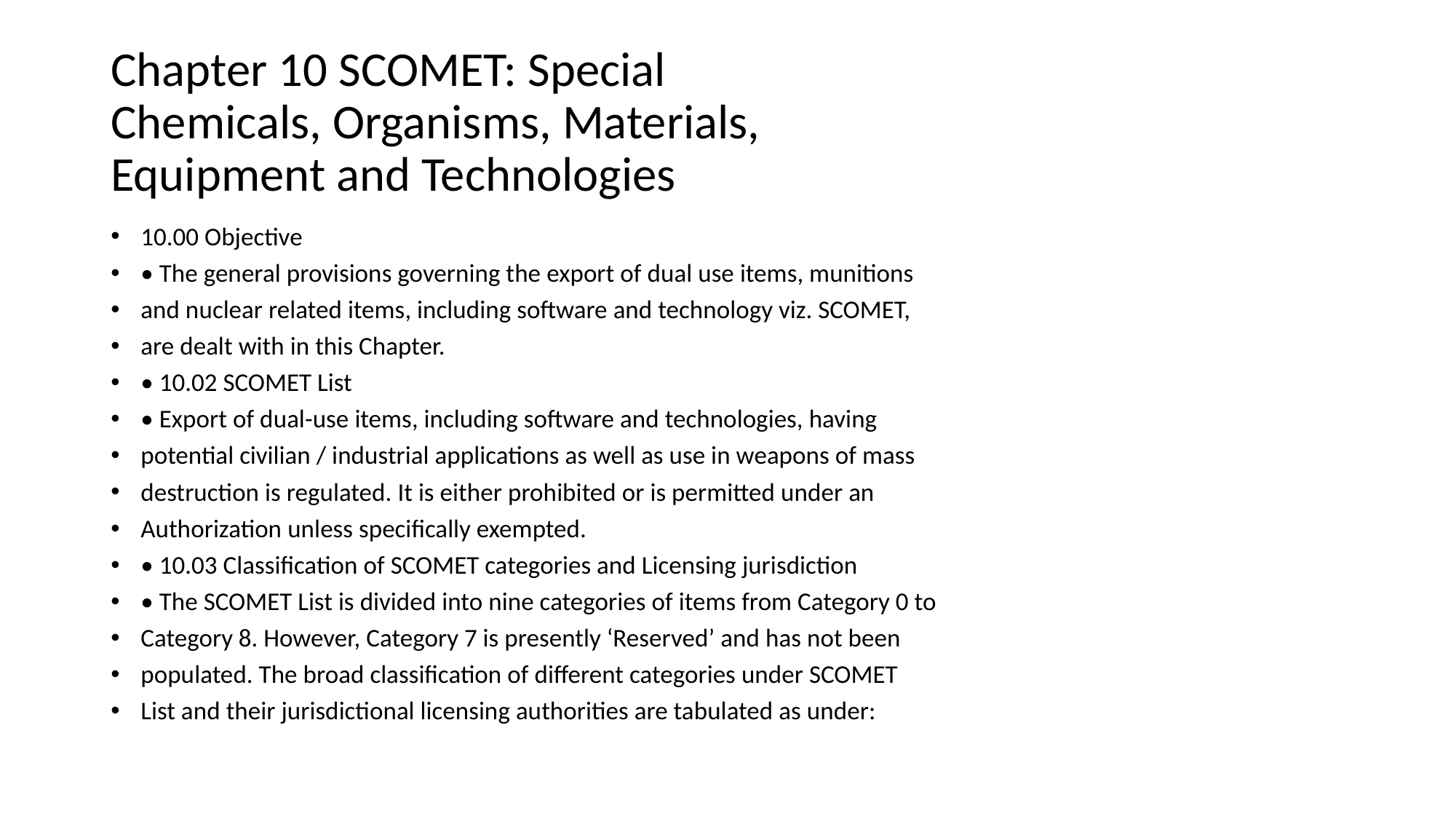

# Chapter 10 SCOMET: Special Chemicals, Organisms, Materials, Equipment and Technologies
10.00 Objective
• The general provisions governing the export of dual use items, munitions
and nuclear related items, including software and technology viz. SCOMET,
are dealt with in this Chapter.
• 10.02 SCOMET List
• Export of dual-use items, including software and technologies, having
potential civilian / industrial applications as well as use in weapons of mass
destruction is regulated. It is either prohibited or is permitted under an
Authorization unless specifically exempted.
• 10.03 Classification of SCOMET categories and Licensing jurisdiction
• The SCOMET List is divided into nine categories of items from Category 0 to
Category 8. However, Category 7 is presently ‘Reserved’ and has not been
populated. The broad classification of different categories under SCOMET
List and their jurisdictional licensing authorities are tabulated as under: